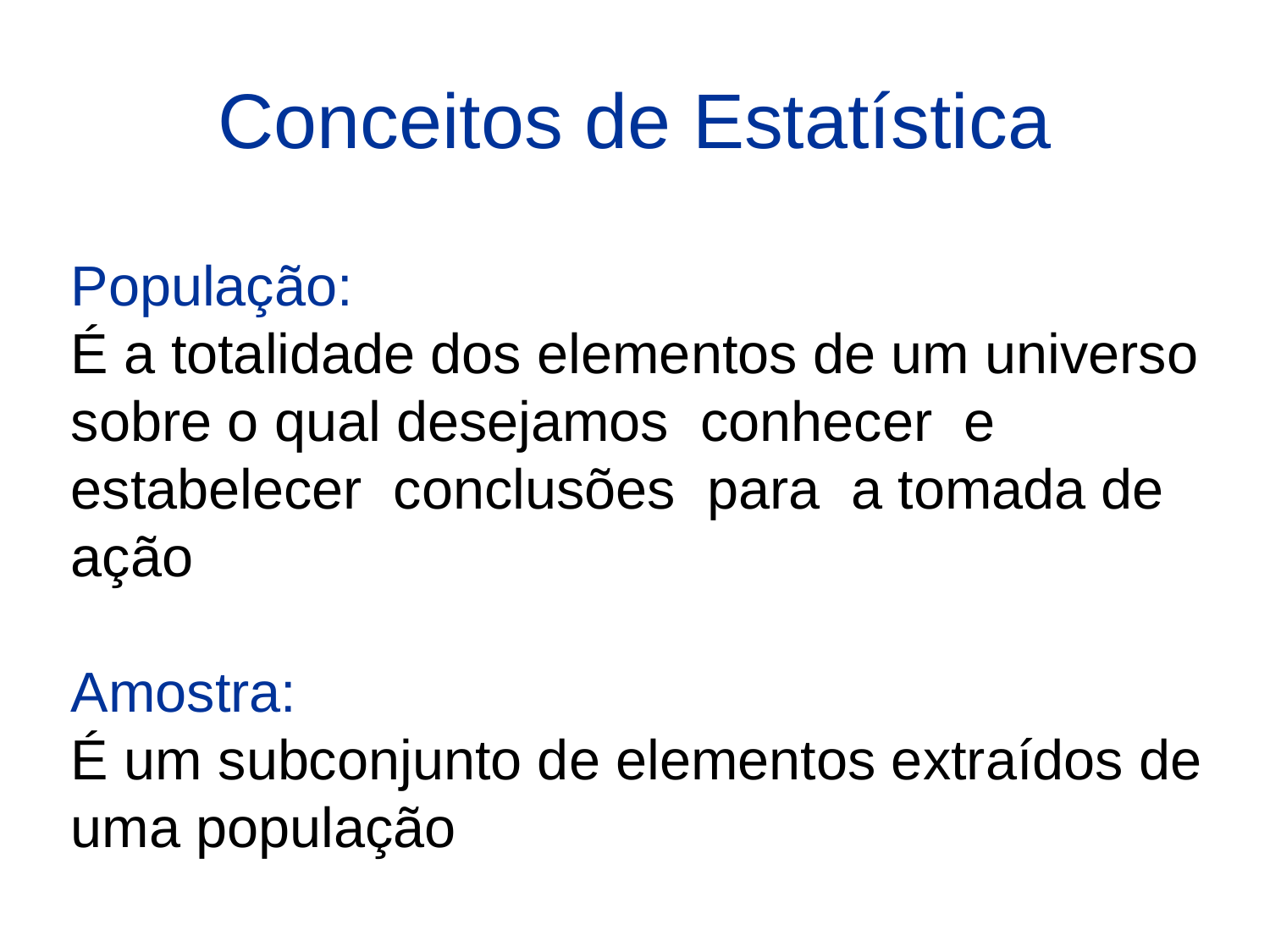

# Conceitos de Estatística

População:
É a totalidade dos elementos de um universo sobre o qual desejamos  conhecer  e  estabelecer  conclusões  para  a tomada de ação

Amostra:
É um subconjunto de elementos extraídos de uma população